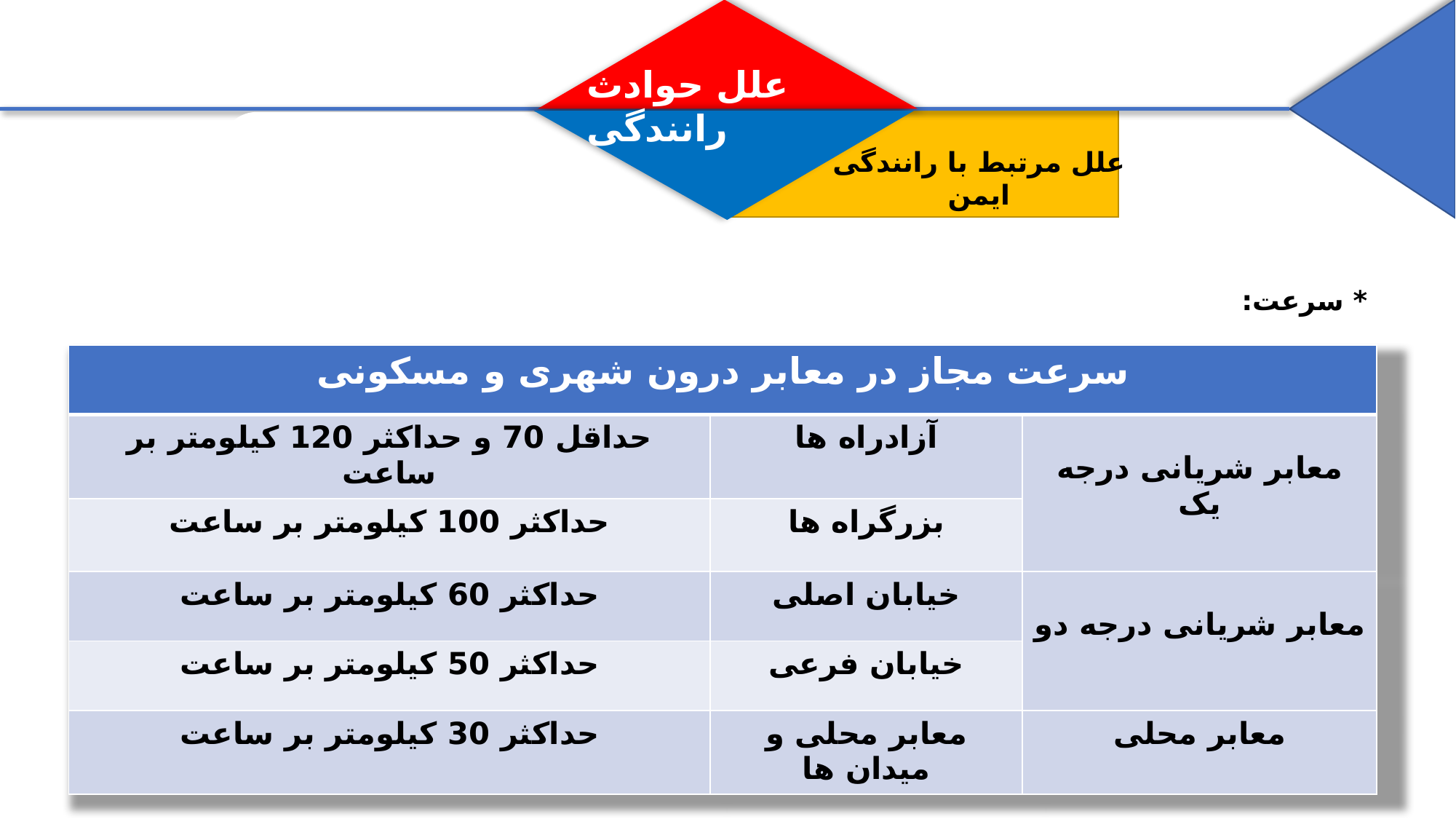

علل حوادث رانندگی

علل مرتبط با رانندگی ایمن

* سرعت:
| سرعت مجاز در معابر درون شهری و مسکونی |  |  |
| --- | --- | --- |
| حداقل 70 و حداکثر 120 کیلومتر بر ساعت | آزادراه ها | معابر شریانی درجه یک |
| حداکثر 100 کیلومتر بر ساعت | بزرگراه ها |  |
| حداکثر 60 کیلومتر بر ساعت | خیابان اصلی | معابر شریانی درجه دو |
| حداکثر 50 کیلومتر بر ساعت | خیابان فرعی |  |
| حداکثر 30 کیلومتر بر ساعت | معابر محلی و میدان ها | معابر محلی |